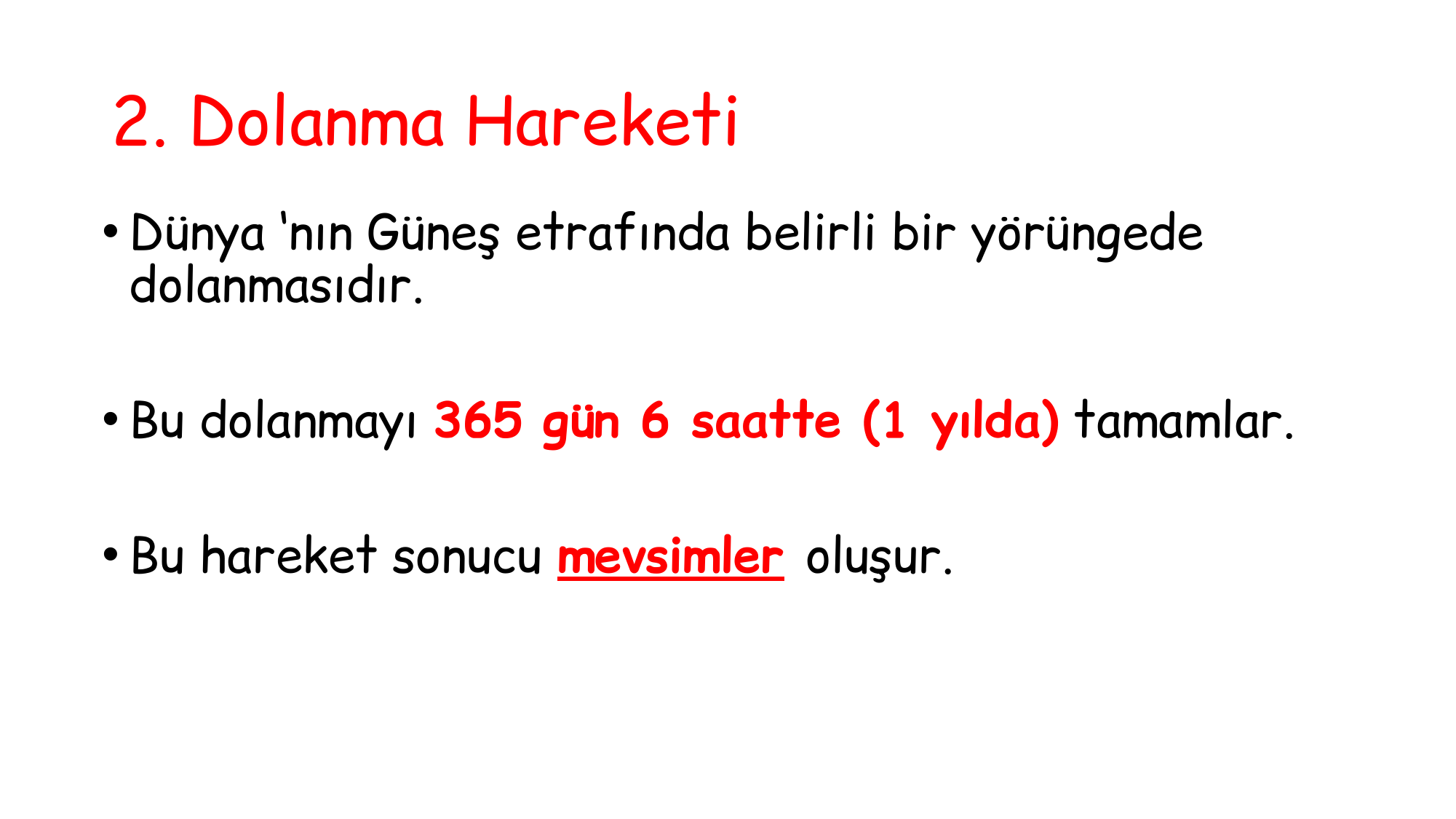

# 2. Dolanma Hareketi
Dünya ‘nın Güneş etrafında belirli bir yörüngede dolanmasıdır.

Bu dolanmayı 365 gün 6 saatte (1 yılda) tamamlar.

Bu hareket sonucu mevsimler oluşur.